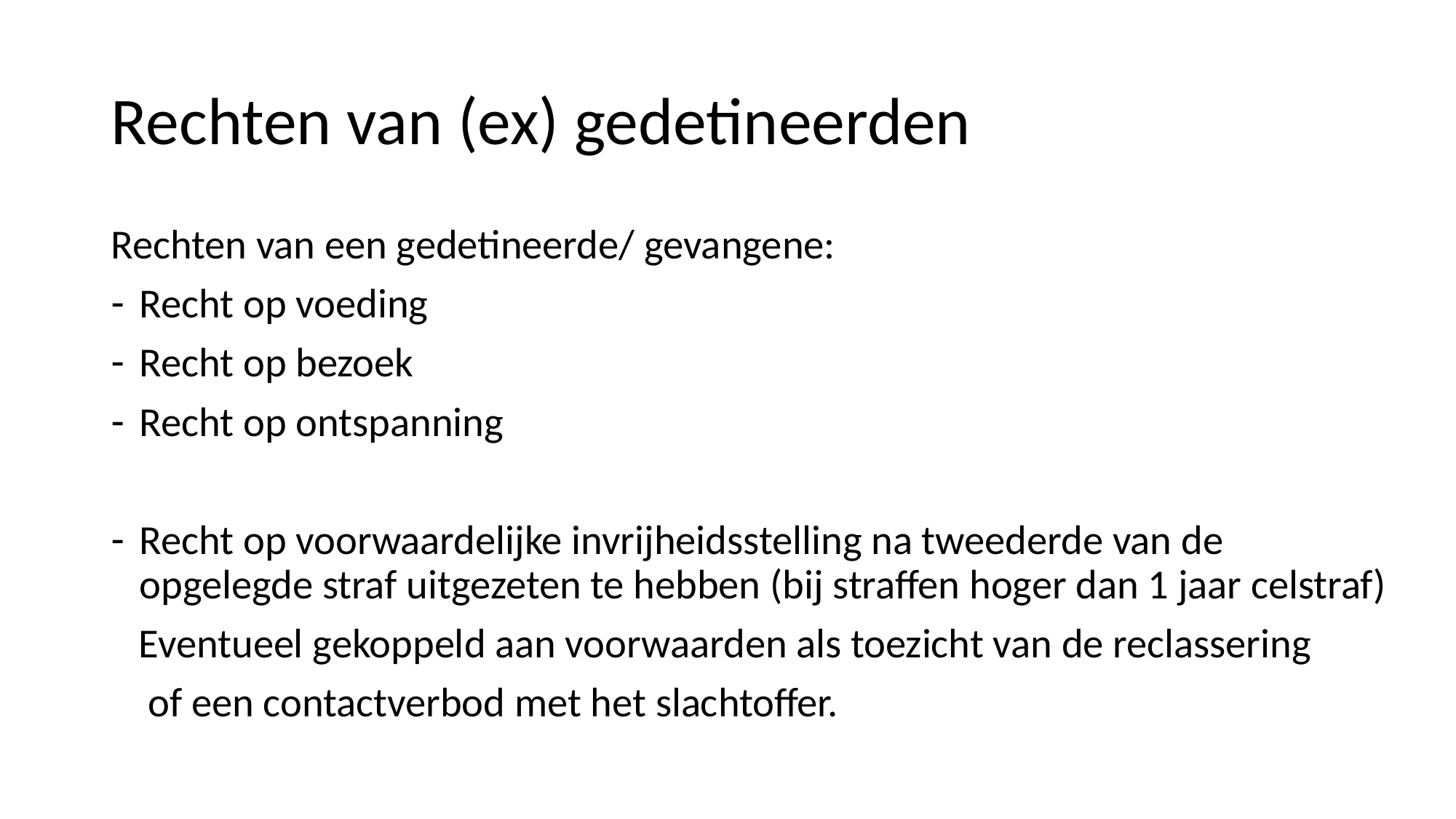

# Rechten van (ex) gedetineerden
Rechten van een gedetineerde/ gevangene:
Recht op voeding
Recht op bezoek
Recht op ontspanning

Recht op voorwaardelijke invrijheidsstelling na tweederde van de opgelegde straf uitgezeten te hebben (bij straffen hoger dan 1 jaar celstraf)
   Eventueel gekoppeld aan voorwaarden als toezicht van de reclassering
    of een contactverbod met het slachtoffer.